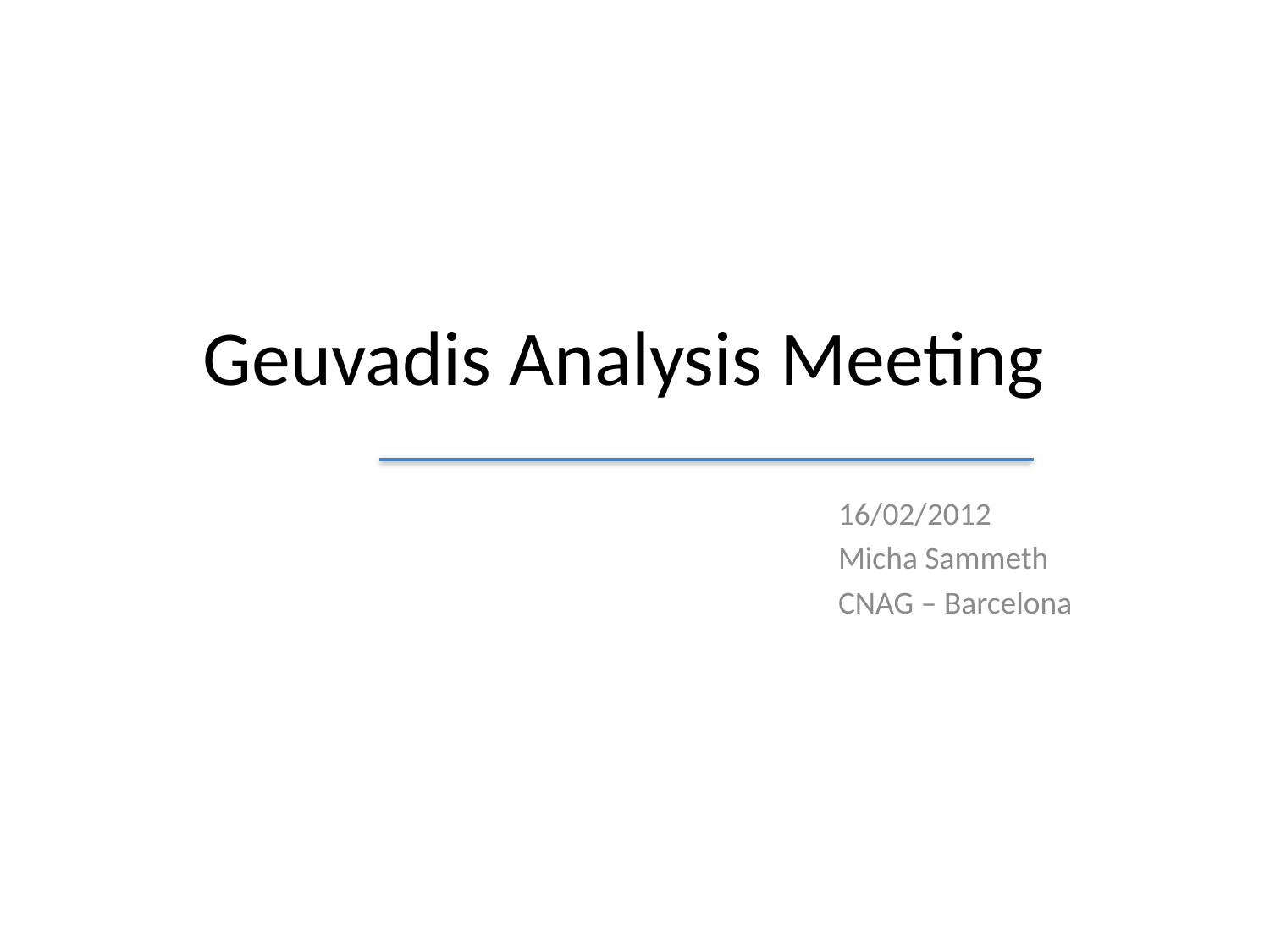

# Geuvadis Analysis Meeting
16/02/2012
Micha Sammeth
CNAG – Barcelona